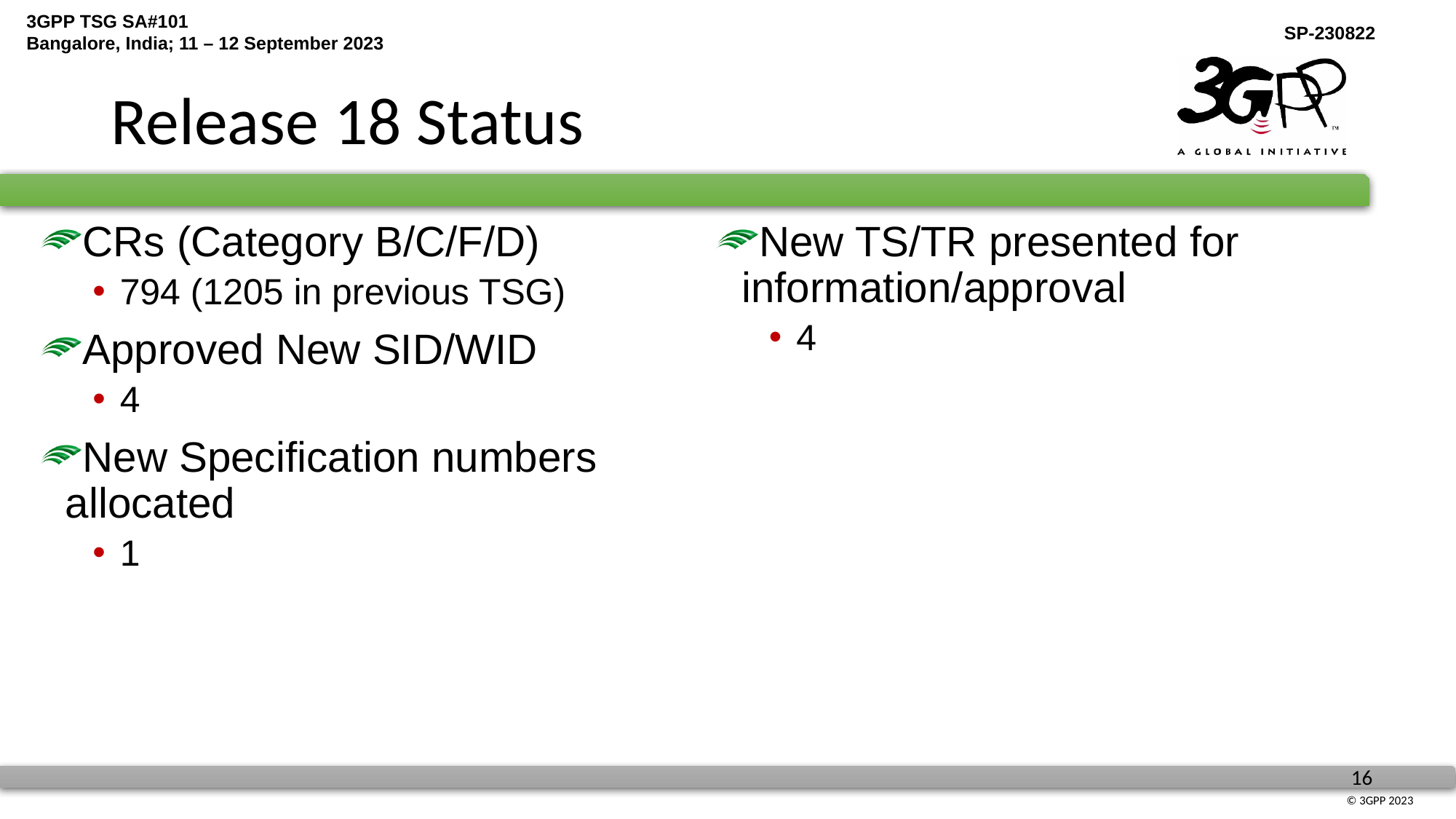

# Release 18 Status
New TS/TR presented for information/approval
4

CRs (Category B/C/F/D)
794 (1205 in previous TSG)
Approved New SID/WID
4
New Specification numbers allocated
1